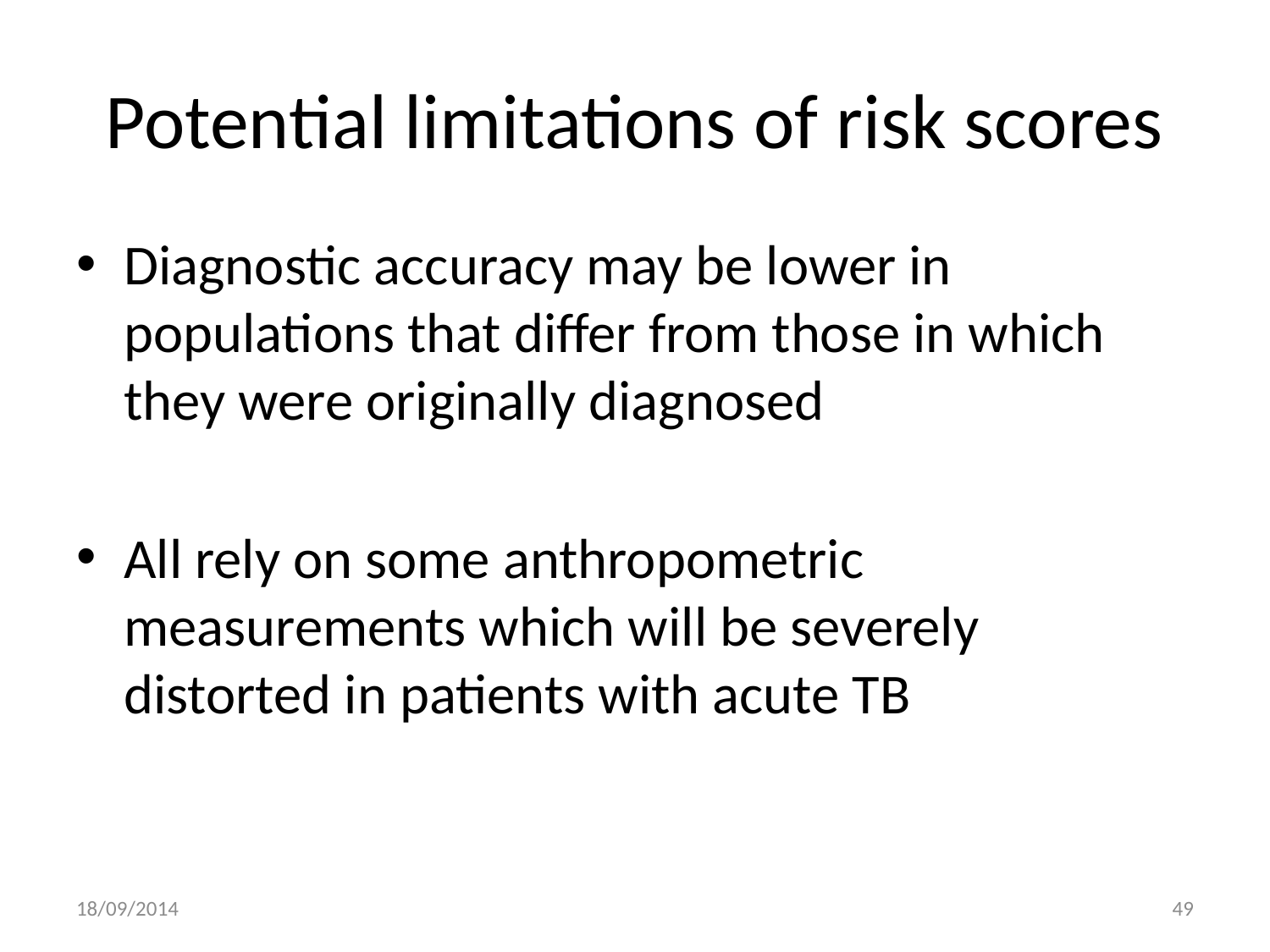

# Potential limitations of risk scores
Diagnostic accuracy may be lower in populations that differ from those in which they were originally diagnosed

All rely on some anthropometric measurements which will be severely distorted in patients with acute TB
18/09/2014
49